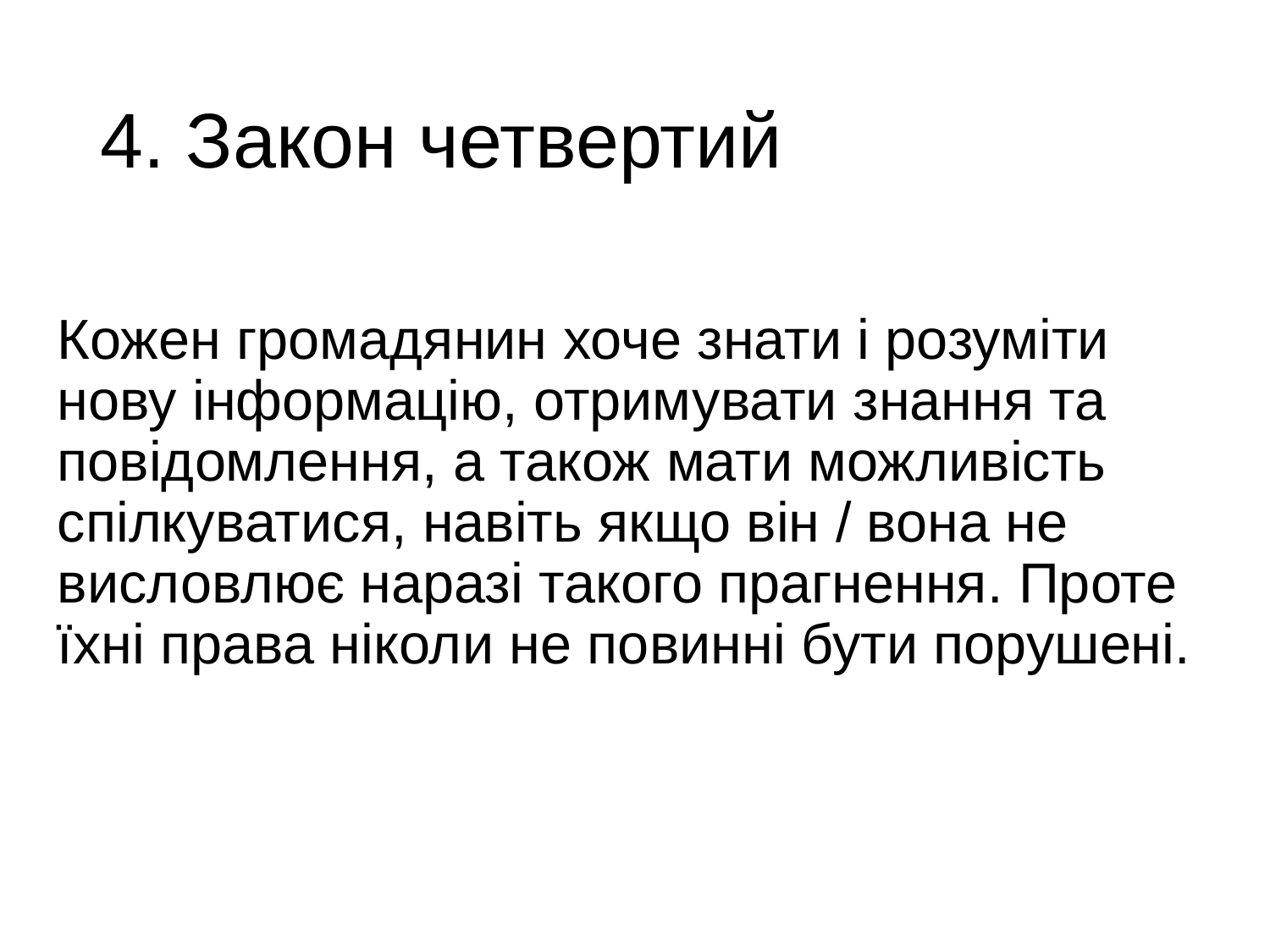

# 4. Закон четвертий
Кожен громадянин хоче знати і розуміти нову інформацію, отримувати знання та повідомлення, а також мати можливість спілкуватися, навіть якщо він / вона не висловлює наразі такого прагнення. Проте їхні права ніколи не повинні бути порушені.